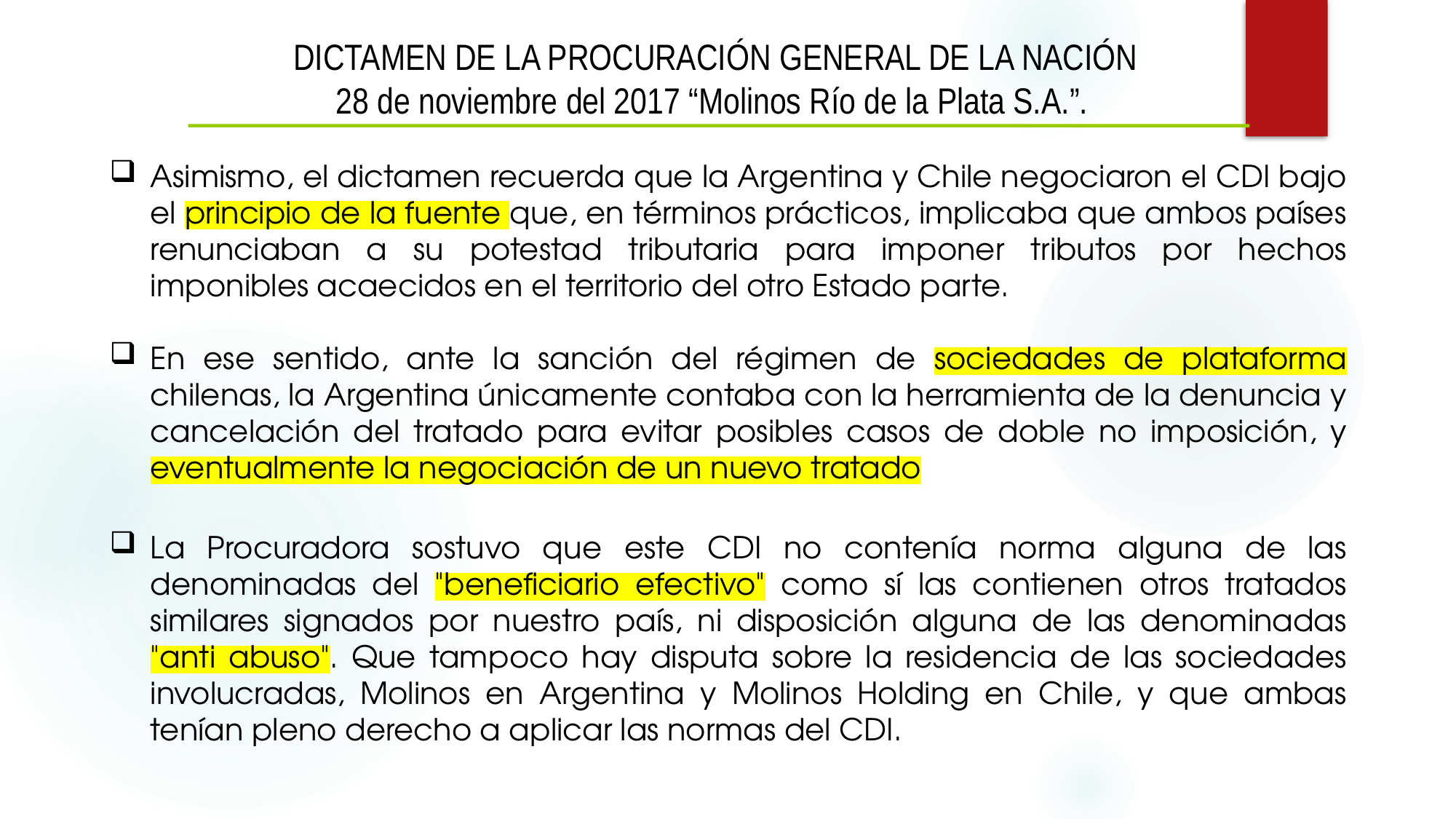

# DICTAMEN DE LA PROCURACIÓN GENERAL DE LA NACIÓN 28 de noviembre del 2017 “Molinos Río de la Plata S.A.”.

Asimismo, el dictamen recuerda que la Argentina y Chile negociaron el CDI bajo el principio de la fuente que, en términos prácticos, implicaba que ambos países renunciaban a su potestad tributaria para imponer tributos por hechos imponibles acaecidos en el territorio del otro Estado parte.

En ese sentido, ante la sanción del régimen de sociedades de plataforma chilenas, la Argentina únicamente contaba con la herramienta de la denuncia y cancelación del tratado para evitar posibles casos de doble no imposición, y eventualmente la negociación de un nuevo tratado

La Procuradora sostuvo que este CDI no contenía norma alguna de las denominadas del "beneficiario efectivo" como sí las contienen otros tratados similares signados por nuestro país, ni disposición alguna de las denominadas "anti abuso". Que tampoco hay disputa sobre la residencia de las sociedades involucradas, Molinos en Argentina y Molinos Holding en Chile, y que ambas tenían pleno derecho a aplicar las normas del CDI.